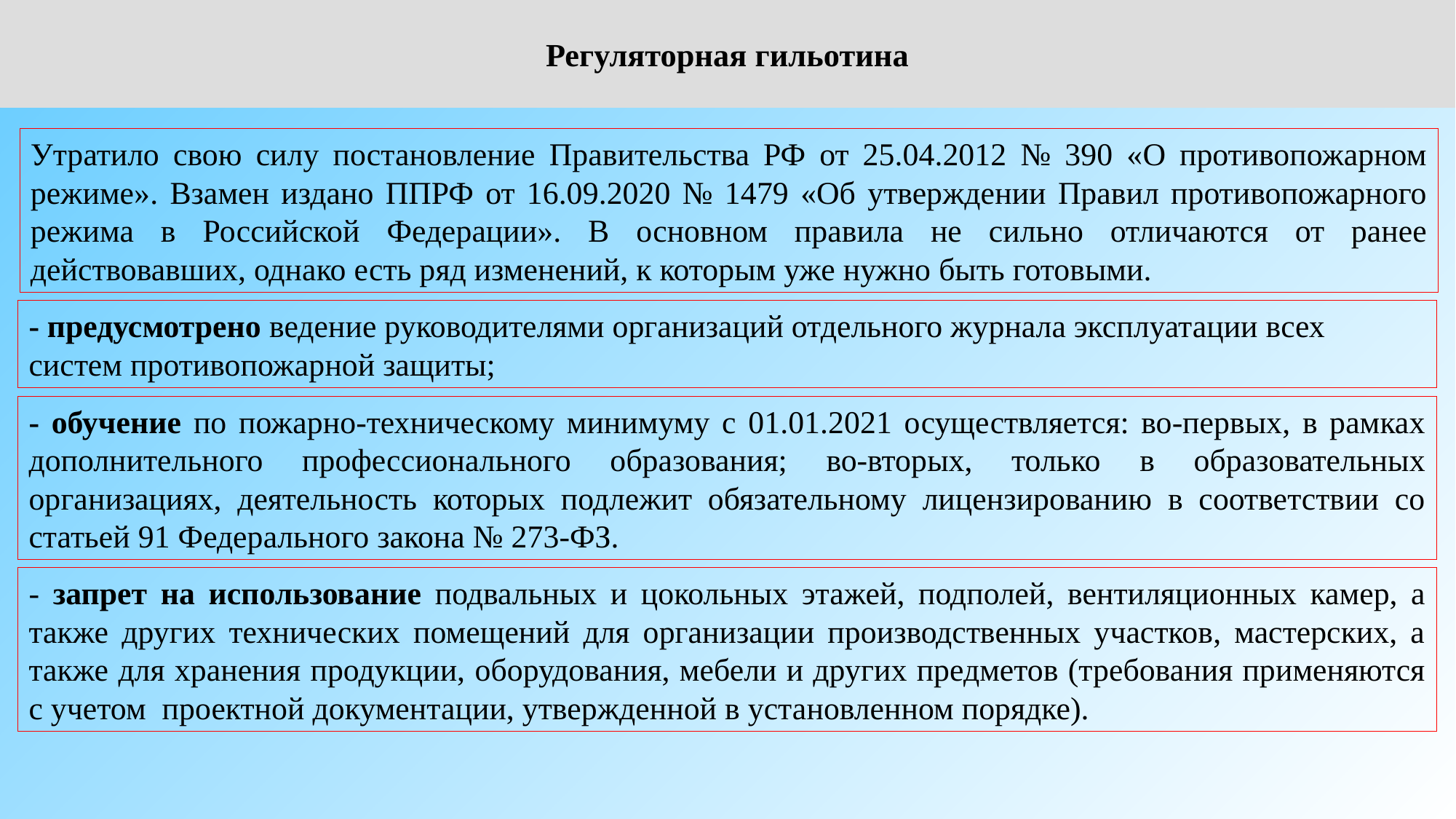

Регуляторная гильотина
Утратило свою силу постановление Правительства РФ от 25.04.2012 № 390 «О противопожарном режиме». Взамен издано ППРФ от 16.09.2020 № 1479 «Об утверждении Правил противопожарного режима в Российской Федерации». В основном правила не сильно отличаются от ранее действовавших, однако есть ряд изменений, к которым уже нужно быть готовыми.
- предусмотрено ведение руководителями организаций отдельного журнала эксплуатации всех систем противопожарной защиты;
- обучение по пожарно-техническому минимуму с 01.01.2021 осуществляется: во-первых, в рамках дополнительного профессионального образования; во-вторых, только в образовательных организациях, деятельность которых подлежит обязательному лицензированию в соответствии со статьей 91 Федерального закона № 273-ФЗ.
- запрет на использование подвальных и цокольных этажей, подполей, вентиляционных камер, а также других технических помещений для организации производственных участков, мастерских, а также для хранения продукции, оборудования, мебели и других предметов (требования применяются с учетом  проектной документации, утвержденной в установленном порядке).